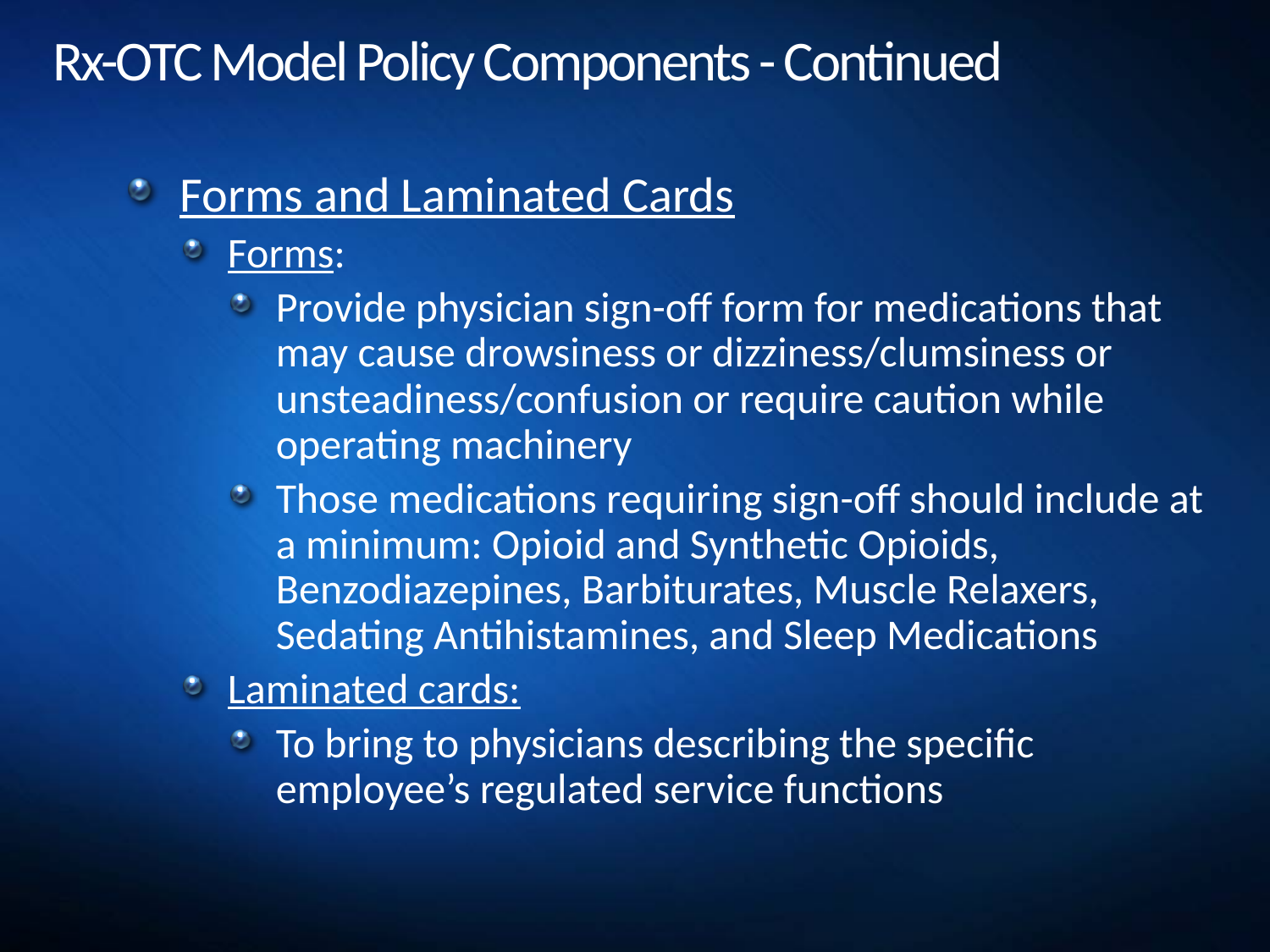

# Rx-OTC Model Policy Components - Continued
Forms and Laminated Cards
Forms:
Provide physician sign-off form for medications that may cause drowsiness or dizziness/clumsiness or unsteadiness/confusion or require caution while operating machinery
Those medications requiring sign-off should include at a minimum: Opioid and Synthetic Opioids, Benzodiazepines, Barbiturates, Muscle Relaxers, Sedating Antihistamines, and Sleep Medications
Laminated cards:
To bring to physicians describing the specific employee’s regulated service functions